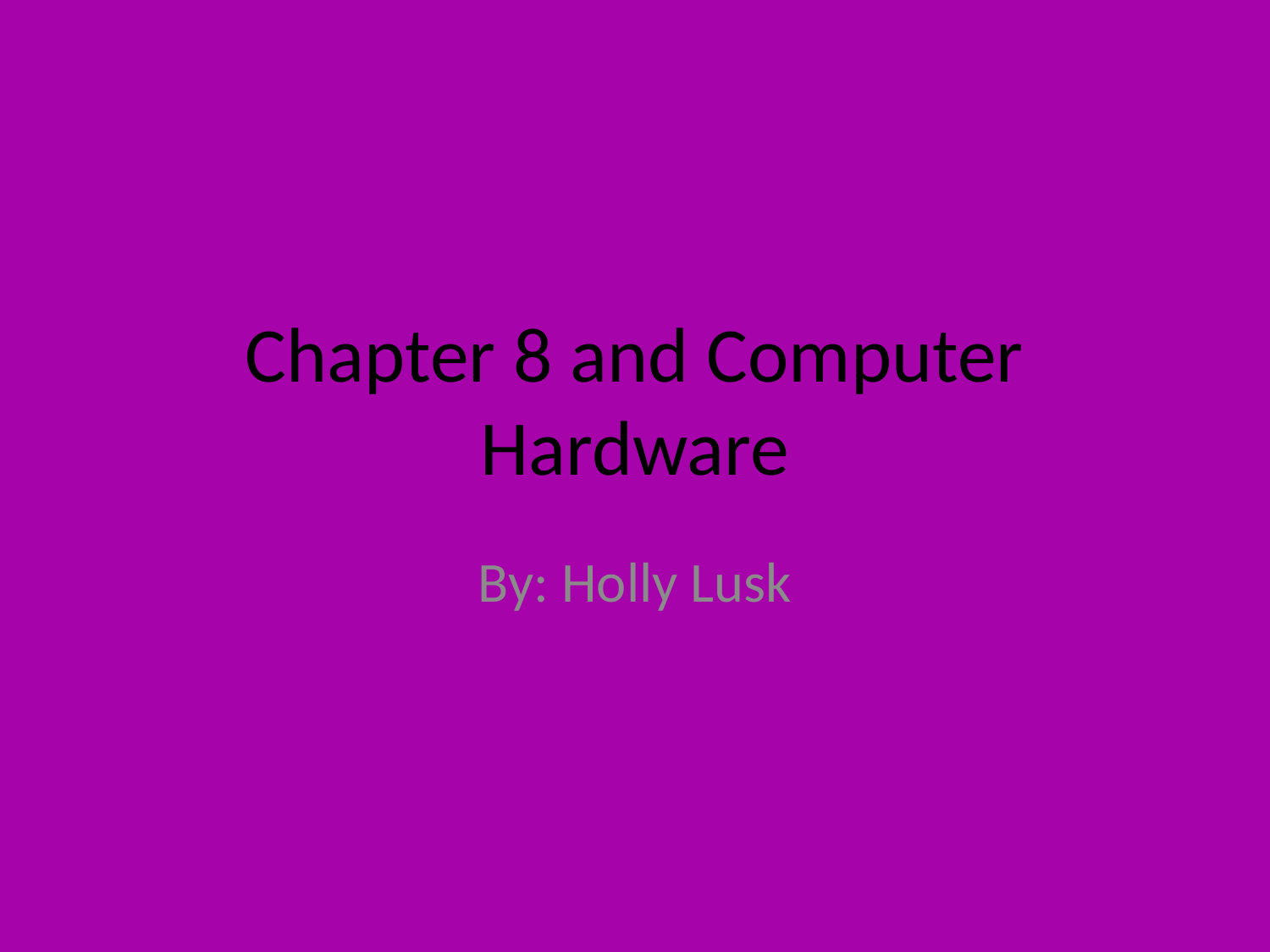

# Chapter 8 and Computer Hardware
By: Holly Lusk